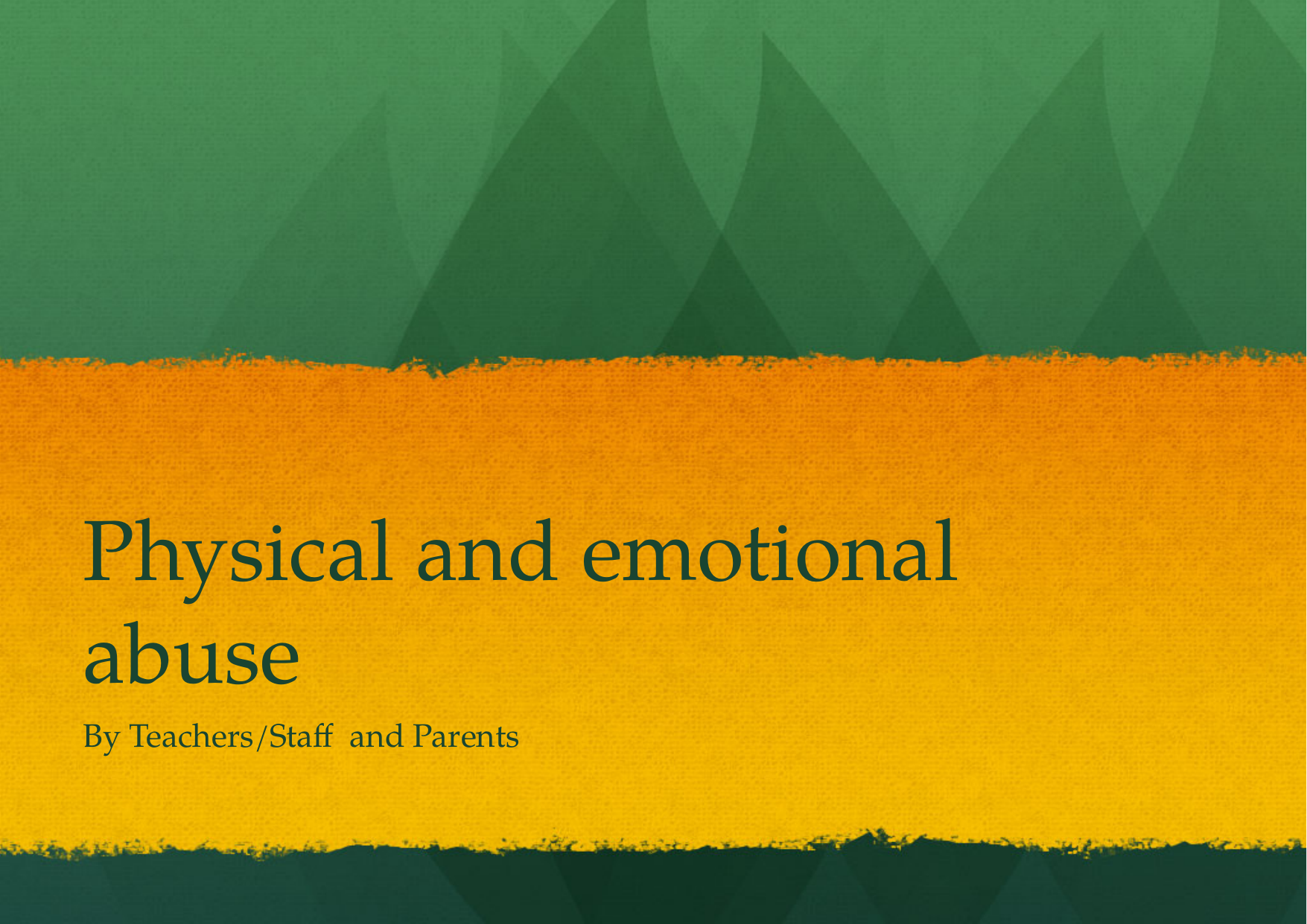

# Physical and emotional abuse
By Teachers/Staff  and Parents